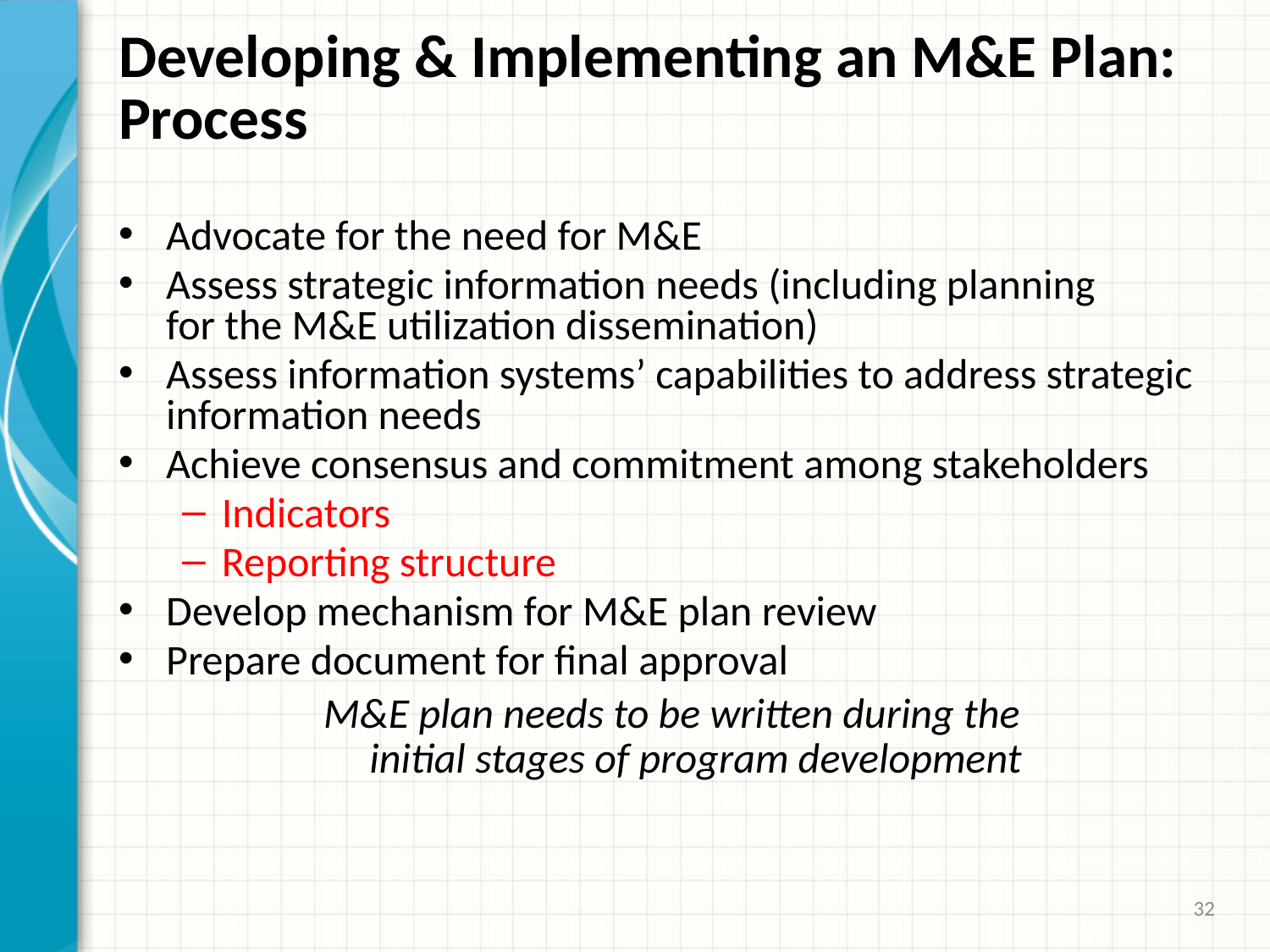

# Developing & Implementing an M&E Plan: Process
Advocate for the need for M&E
Assess strategic information needs (including planning
for the M&E utilization dissemination)
Assess information systems’ capabilities to address strategic information needs
Achieve consensus and commitment among stakeholders
Indicators
Reporting structure
Develop mechanism for M&E plan review
Prepare document for final approval
M&E plan needs to be written during the
initial stages of program development

32